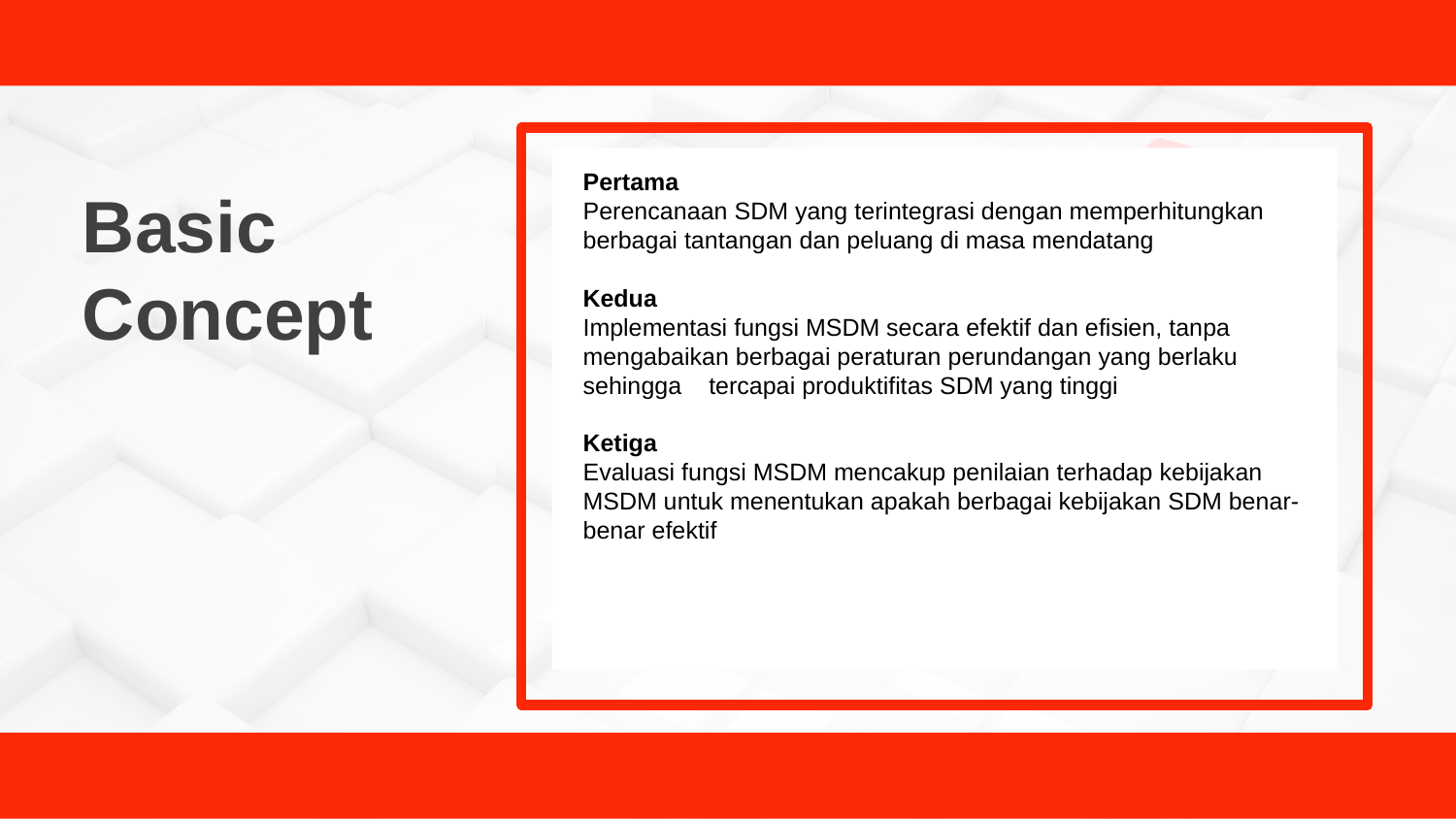

# Basic Concept

Pertama
Perencanaan SDM yang terintegrasi dengan memperhitungkan berbagai tantangan dan peluang di masa mendatang

Kedua
Implementasi fungsi MSDM secara efektif dan efisien, tanpa mengabaikan berbagai peraturan perundangan yang berlaku sehingga    tercapai produktifitas SDM yang tinggi

Ketiga
Evaluasi fungsi MSDM mencakup penilaian terhadap kebijakan    MSDM untuk menentukan apakah berbagai kebijakan SDM benar-benar efektif